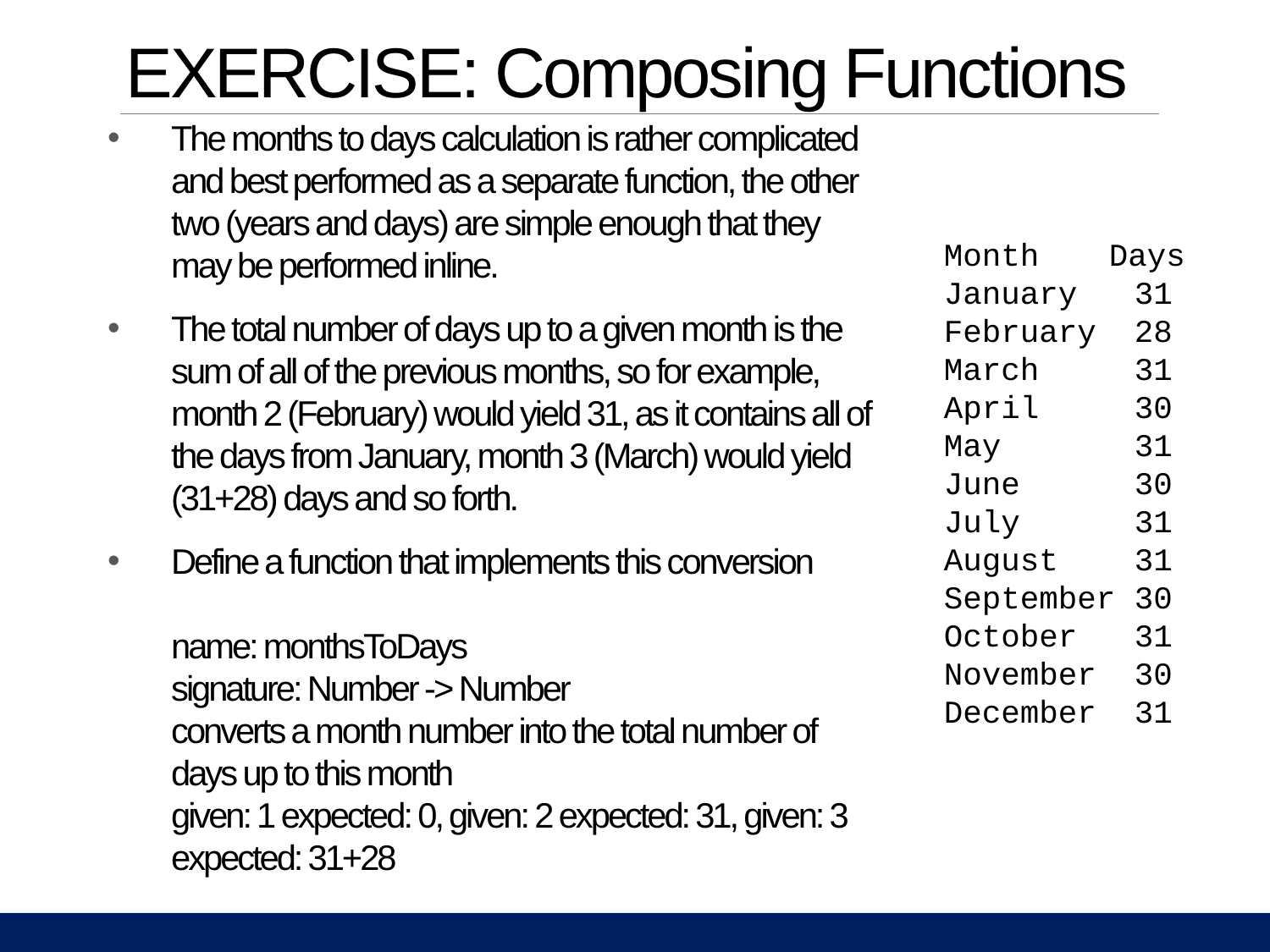

# EXERCISE: Composing Functions
The months to days calculation is rather complicated and best performed as a separate function, the other two (years and days) are simple enough that they may be performed inline.
The total number of days up to a given month is the sum of all of the previous months, so for example, month 2 (February) would yield 31, as it contains all of the days from January, month 3 (March) would yield (31+28) days and so forth.
Define a function that implements this conversion
name: monthsToDays
signature: Number -> Number
converts a month number into the total number of days up to this month
given: 1 expected: 0, given: 2 expected: 31, given: 3 expected: 31+28

Month	  Days
January   31
February  28
March     31
April     30
May       31
June      30
July      31
August    31
September 30
October   31
November  30
December  31